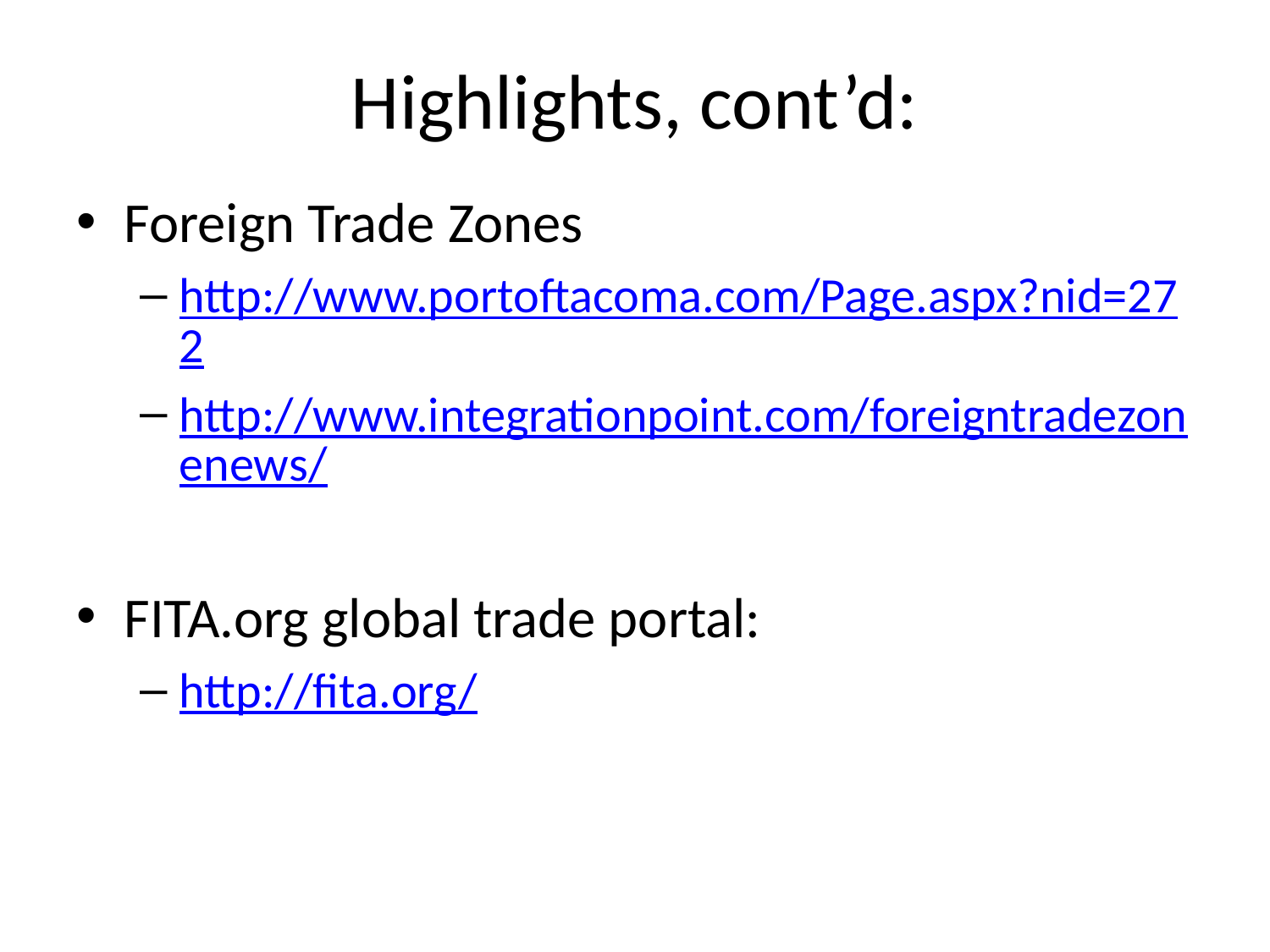

# Highlights, cont’d:
Foreign Trade Zones
http://www.portoftacoma.com/Page.aspx?nid=272
http://www.integrationpoint.com/foreigntradezonenews/

FITA.org global trade portal:
http://fita.org/